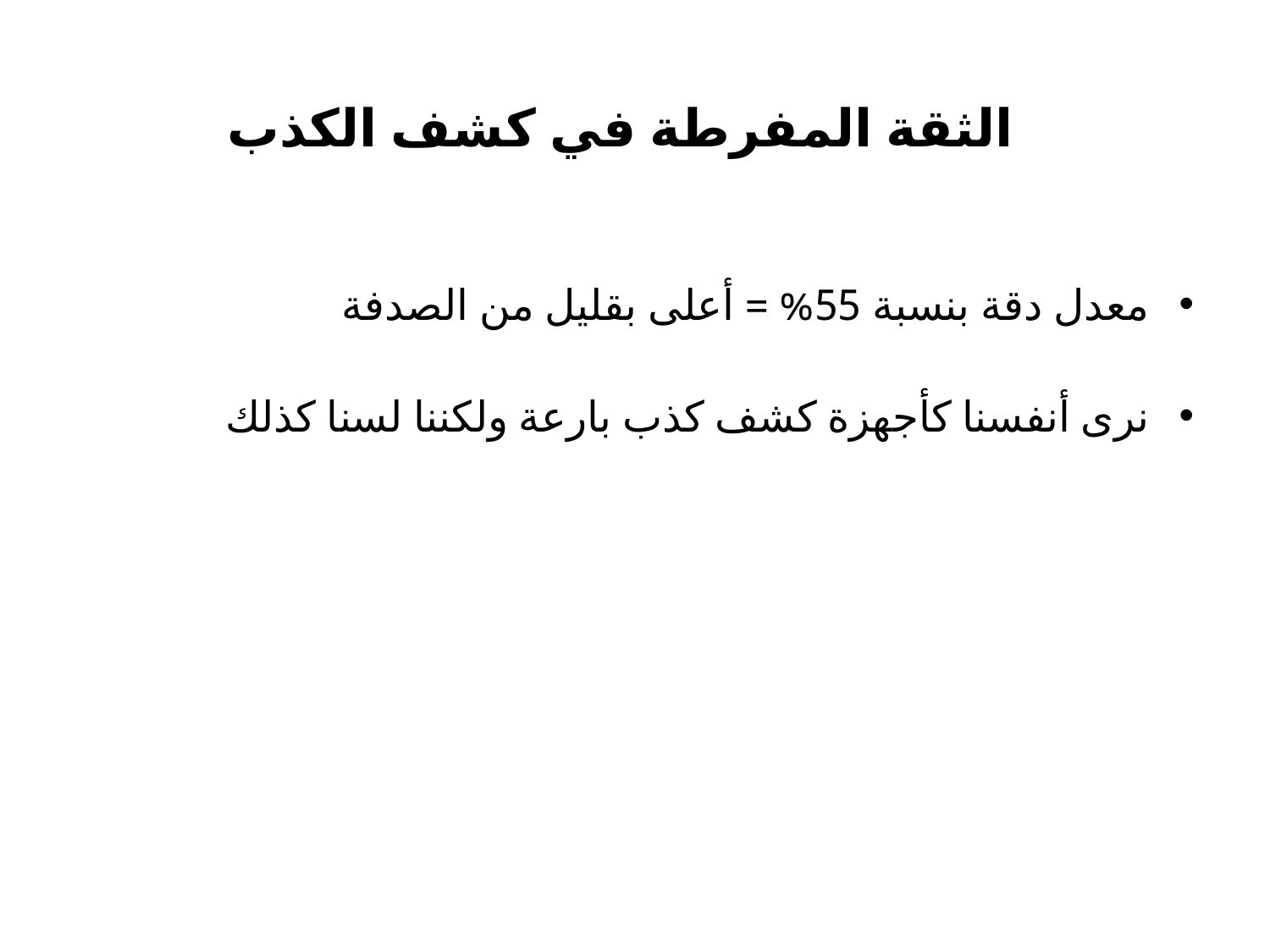

# الثقة المفرطة في كشف الكذب
معدل دقة بنسبة 55% = أعلى بقليل من الصدفة

نرى أنفسنا كأجهزة كشف كذب بارعة ولكننا لسنا كذلك